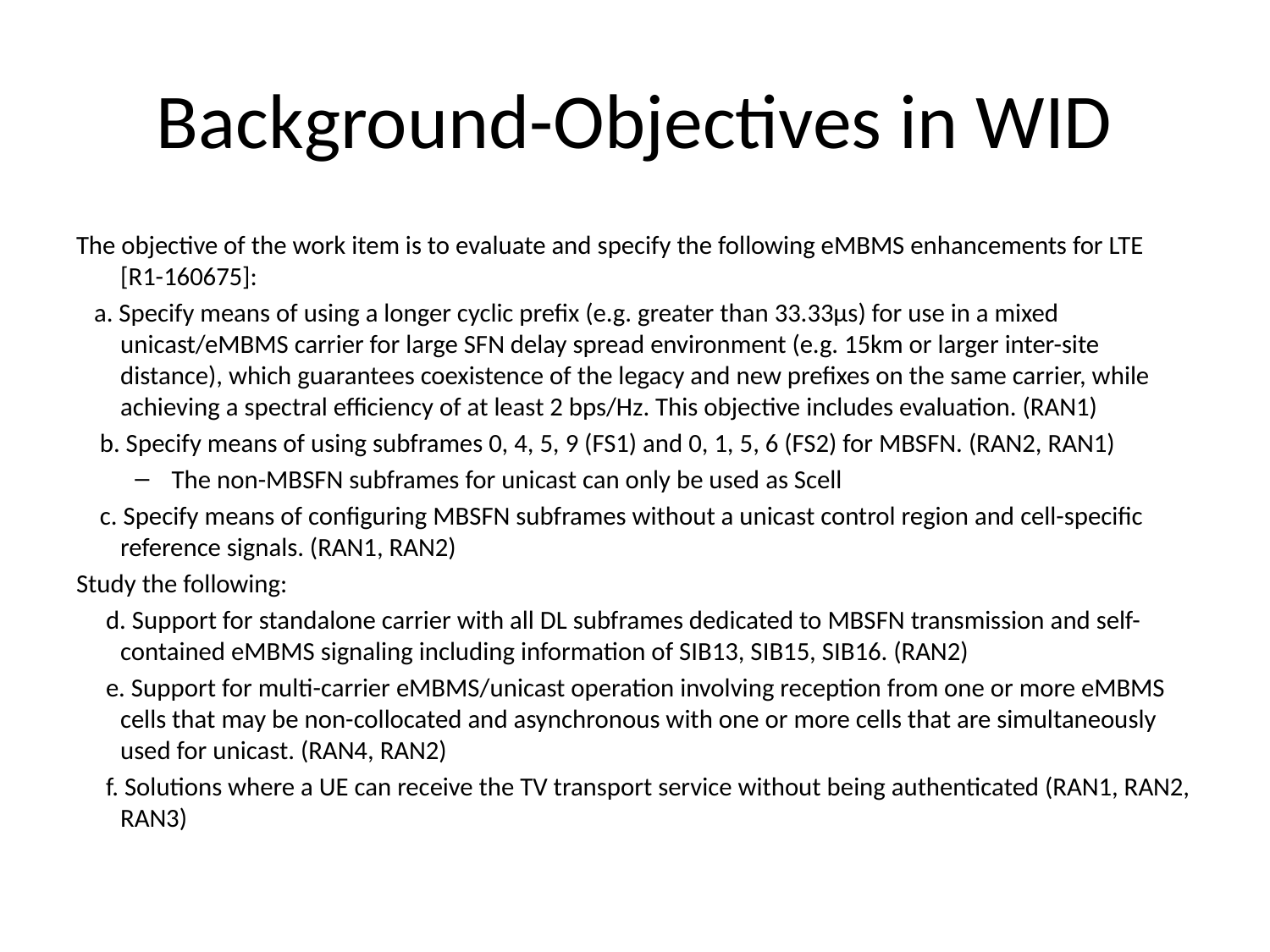

# Background-Objectives in WID
The objective of the work item is to evaluate and specify the following eMBMS enhancements for LTE [R1-160675]:
   a. Specify means of using a longer cyclic prefix (e.g. greater than 33.33µs) for use in a mixed unicast/eMBMS carrier for large SFN delay spread environment (e.g. 15km or larger inter-site distance), which guarantees coexistence of the legacy and new prefixes on the same carrier, while achieving a spectral efficiency of at least 2 bps/Hz. This objective includes evaluation. (RAN1)
    b. Specify means of using subframes 0, 4, 5, 9 (FS1) and 0, 1, 5, 6 (FS2) for MBSFN. (RAN2, RAN1)
The non-MBSFN subframes for unicast can only be used as Scell
    c. Specify means of configuring MBSFN subframes without a unicast control region and cell-specific reference signals. (RAN1, RAN2)
Study the following:
     d. Support for standalone carrier with all DL subframes dedicated to MBSFN transmission and self-contained eMBMS signaling including information of SIB13, SIB15, SIB16. (RAN2)
     e. Support for multi-carrier eMBMS/unicast operation involving reception from one or more eMBMS cells that may be non-collocated and asynchronous with one or more cells that are simultaneously used for unicast. (RAN4, RAN2)
     f. Solutions where a UE can receive the TV transport service without being authenticated (RAN1, RAN2, RAN3)